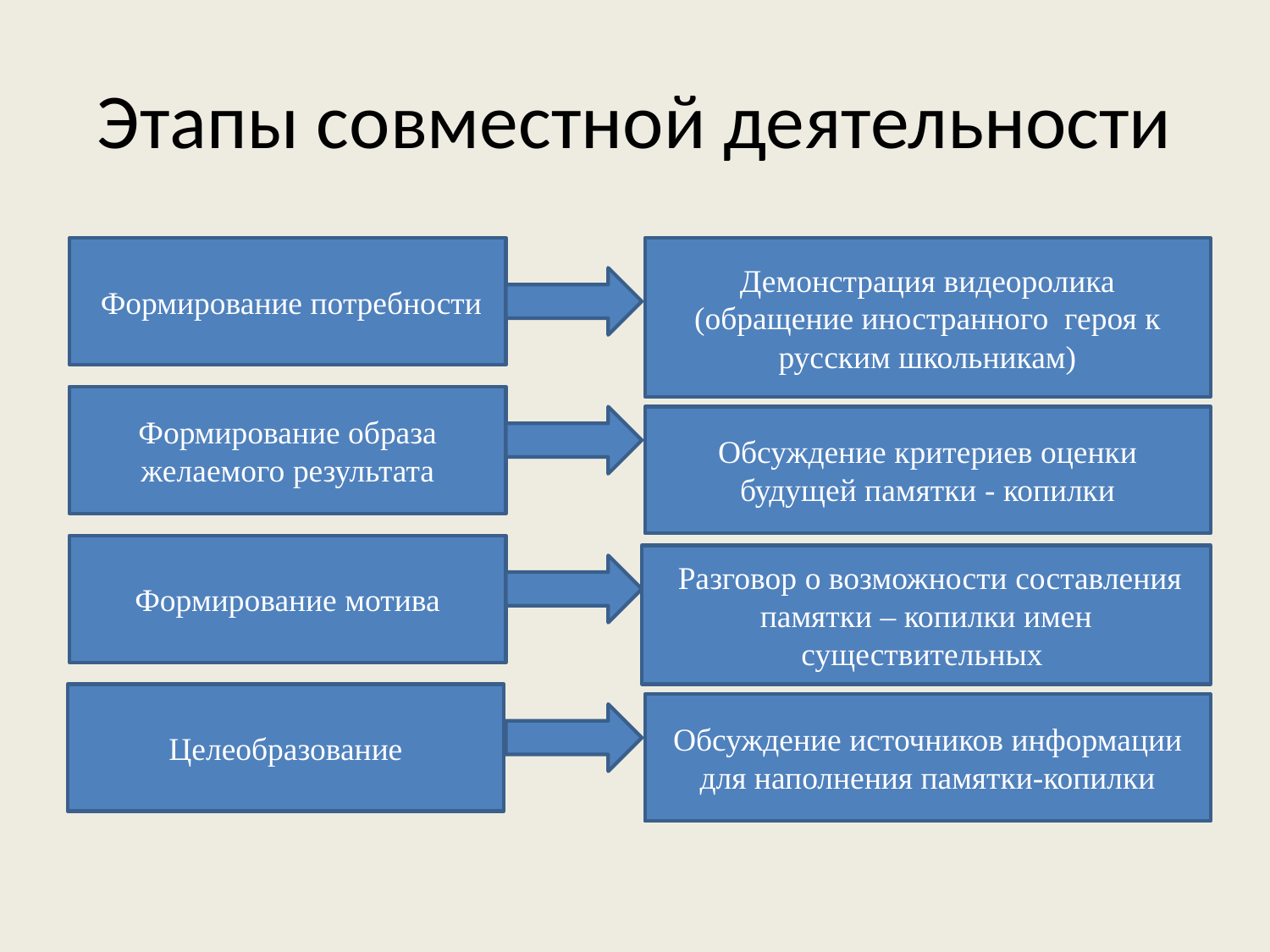

# Этапы совместной деятельности

 Формирование потребности
Демонстрация видеоролика (обращение иностранного  героя к русским школьникам)

Формирование образа желаемого результата

Обсуждение критериев оценки будущей памятки - копилки
Формирование мотива
 Разговор о возможности составления памятки – копилки имен существительных

Целеобразование
Обсуждение источников информации для наполнения памятки-копилки